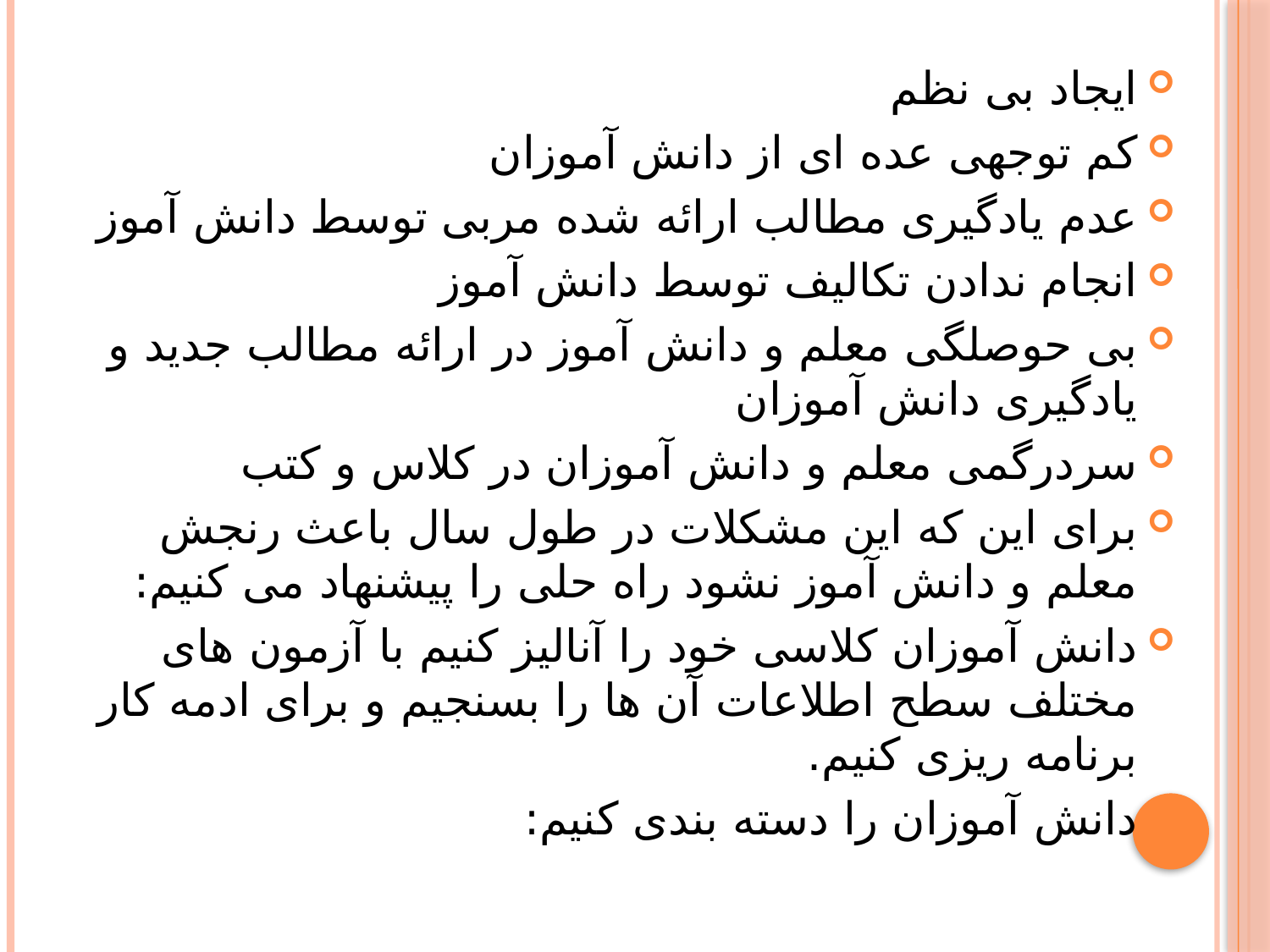

ایجاد بی نظم
کم توجهی عده ای از دانش آموزان
عدم یادگیری مطالب ارائه شده مربی توسط دانش آموز
انجام ندادن تکالیف توسط دانش آموز
بی حوصلگی معلم و دانش آموز در ارائه مطالب جدید و یادگیری دانش آموزان
سردرگمی معلم و دانش آموزان در کلاس و کتب
برای این که این مشکلات در طول سال باعث رنجش معلم و دانش آموز نشود راه حلی را پیشنهاد می کنیم:
دانش آموزان کلاسی خود را آنالیز کنیم با آزمون های مختلف سطح اطلاعات آن ها را بسنجیم و برای ادمه کار برنامه ریزی کنیم.
دانش آموزان را دسته بندی کنیم: